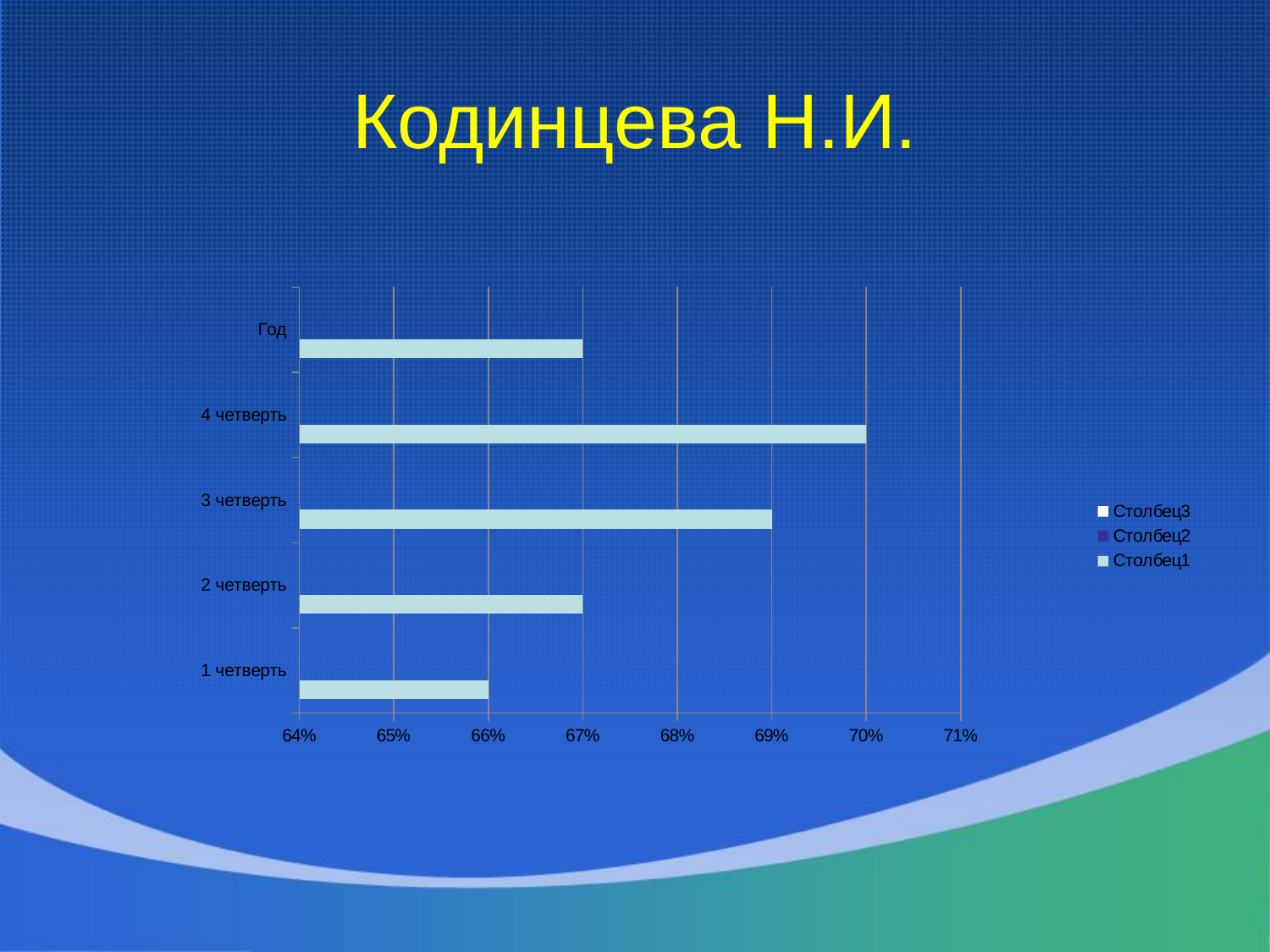

# Кодинцева Н.И.

### Chart

| Category | Столбец1 | Столбец2 | Столбец3 |
|---|---|---|---|
| 1 четверть | 0.6600000000000011 | None | None |
| 2 четверть | 0.6700000000000012 | None | None |
| 3 четверть | 0.6900000000000006 | None | None |
| 4 четверть | 0.7000000000000006 | None | None |
| Год | 0.6700000000000012 | None | None |